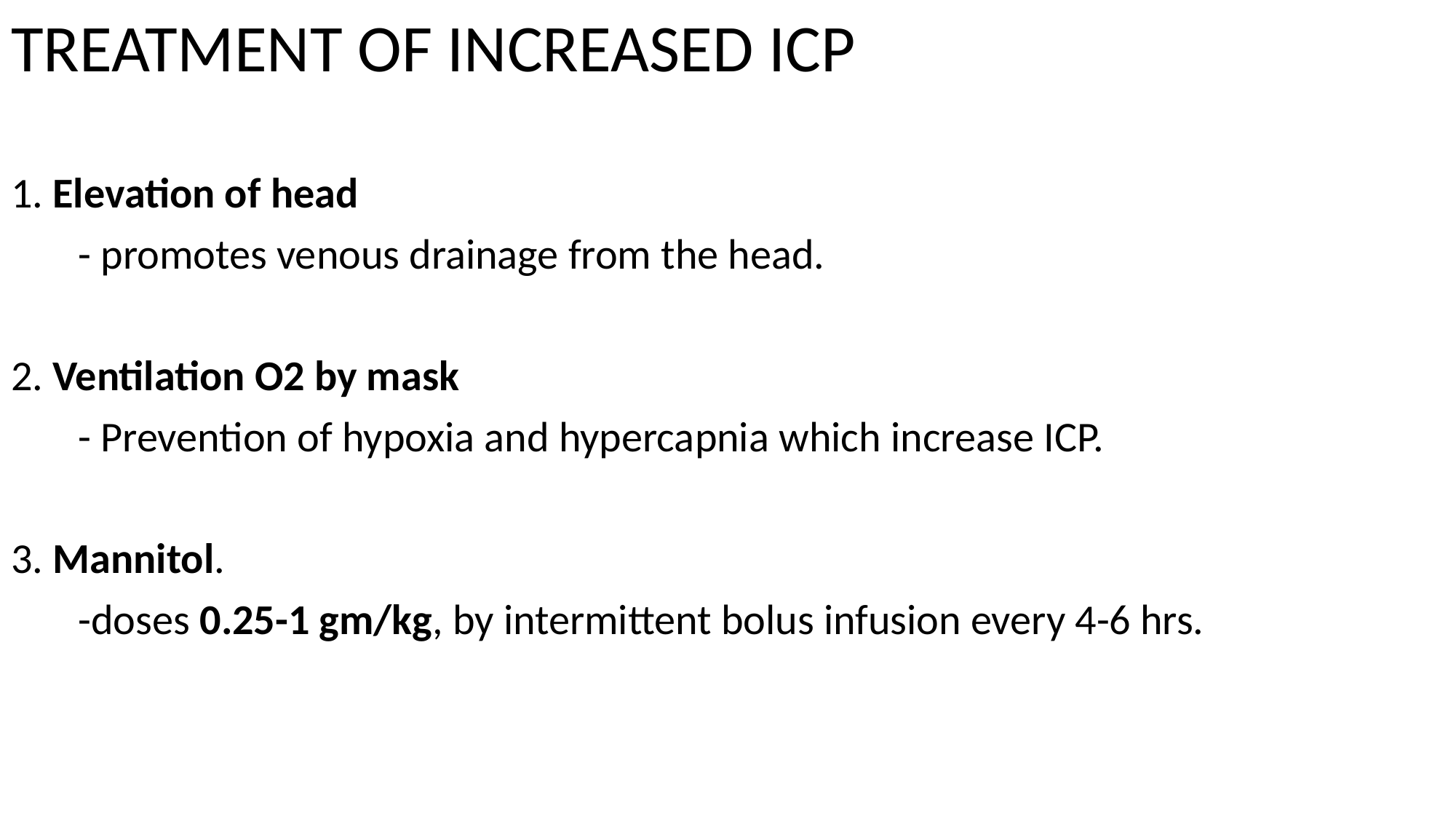

# TREATMENT OF INCREASED ICP

1. Elevation of head
       - promotes venous drainage from the head.

2. Ventilation O2 by mask
       - Prevention of hypoxia and hypercapnia which increase ICP.

3. Mannitol.
       -doses 0.25-1 gm/kg, by intermittent bolus infusion every 4-6 hrs.